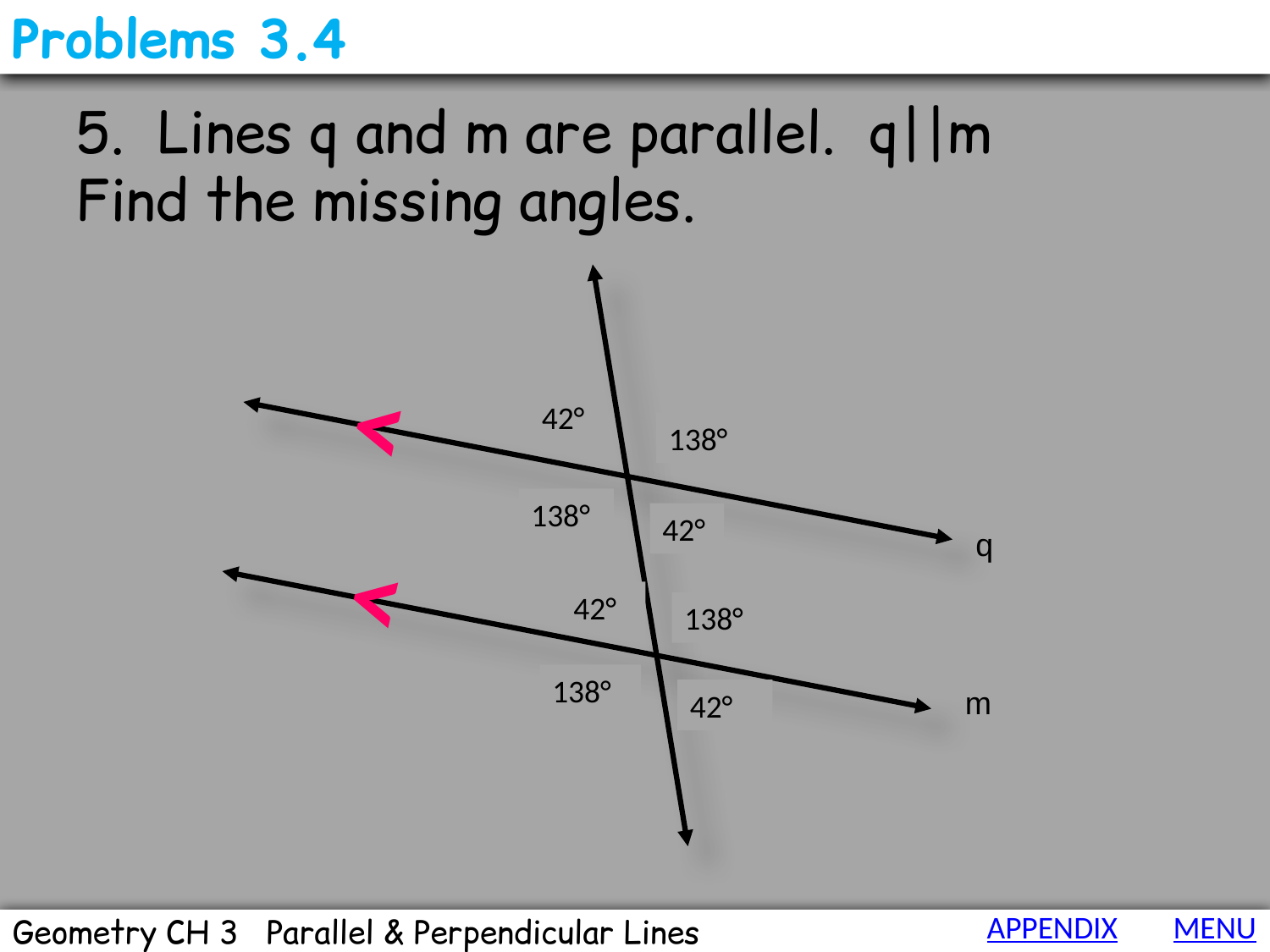

Problems 3.4
5.  Lines q and m are parallel.  q||m
Find the missing angles.

<
42°

138°
a °
c°
138°
b°
42°
q
<

d°
42°
e°
138°
g°
138°
f°
m
42°
APPENDIX
MENU
Geometry CH 3	Parallel & Perpendicular Lines